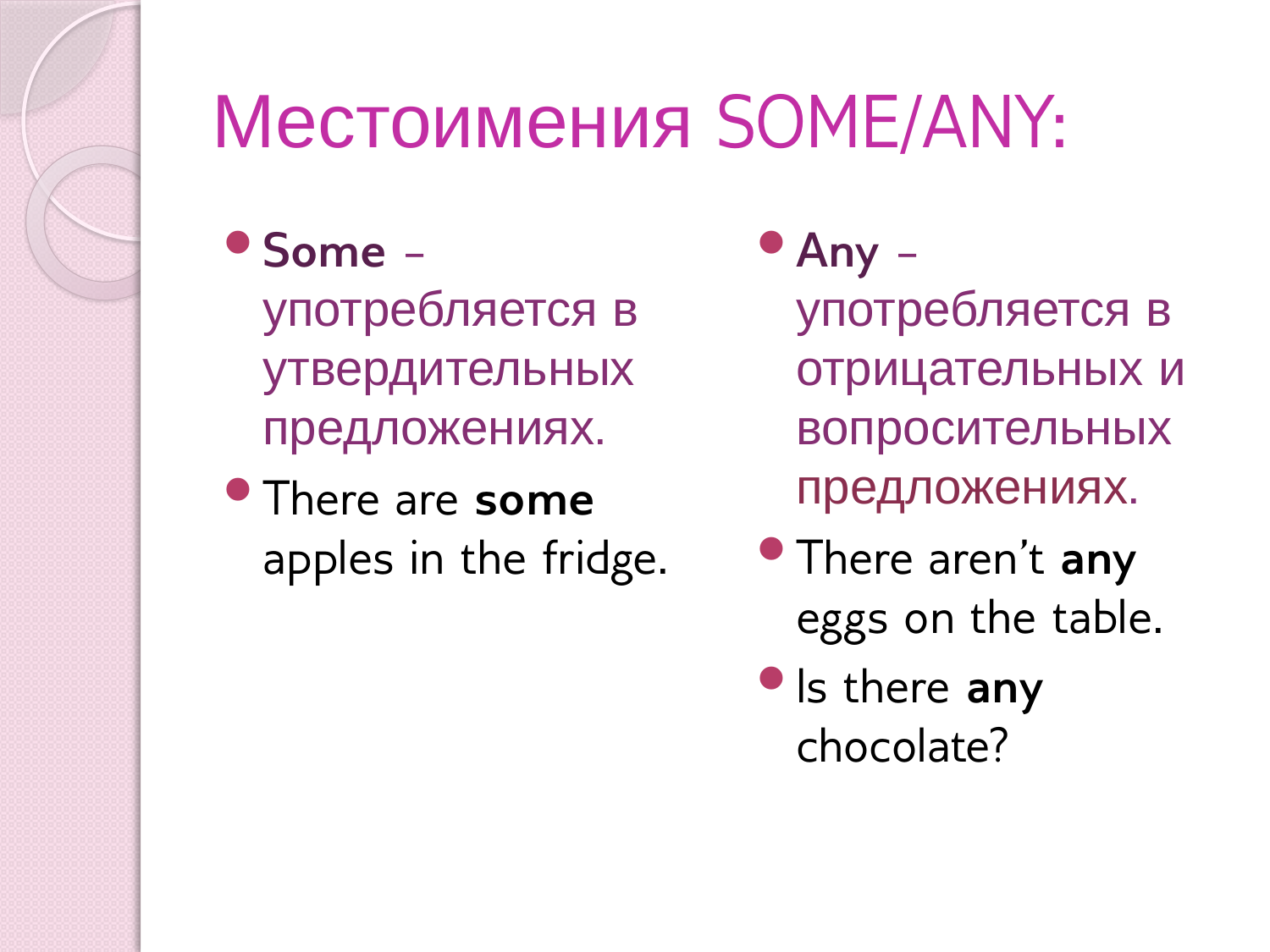

# Местоимения SOME/ANY:
Some – употребляется в утвердительных предложениях.
There are some apples in the fridge.
Any – употребляется в отрицательных и вопросительных предложениях.
There aren’t any eggs on the table.
Is there any chocolate?